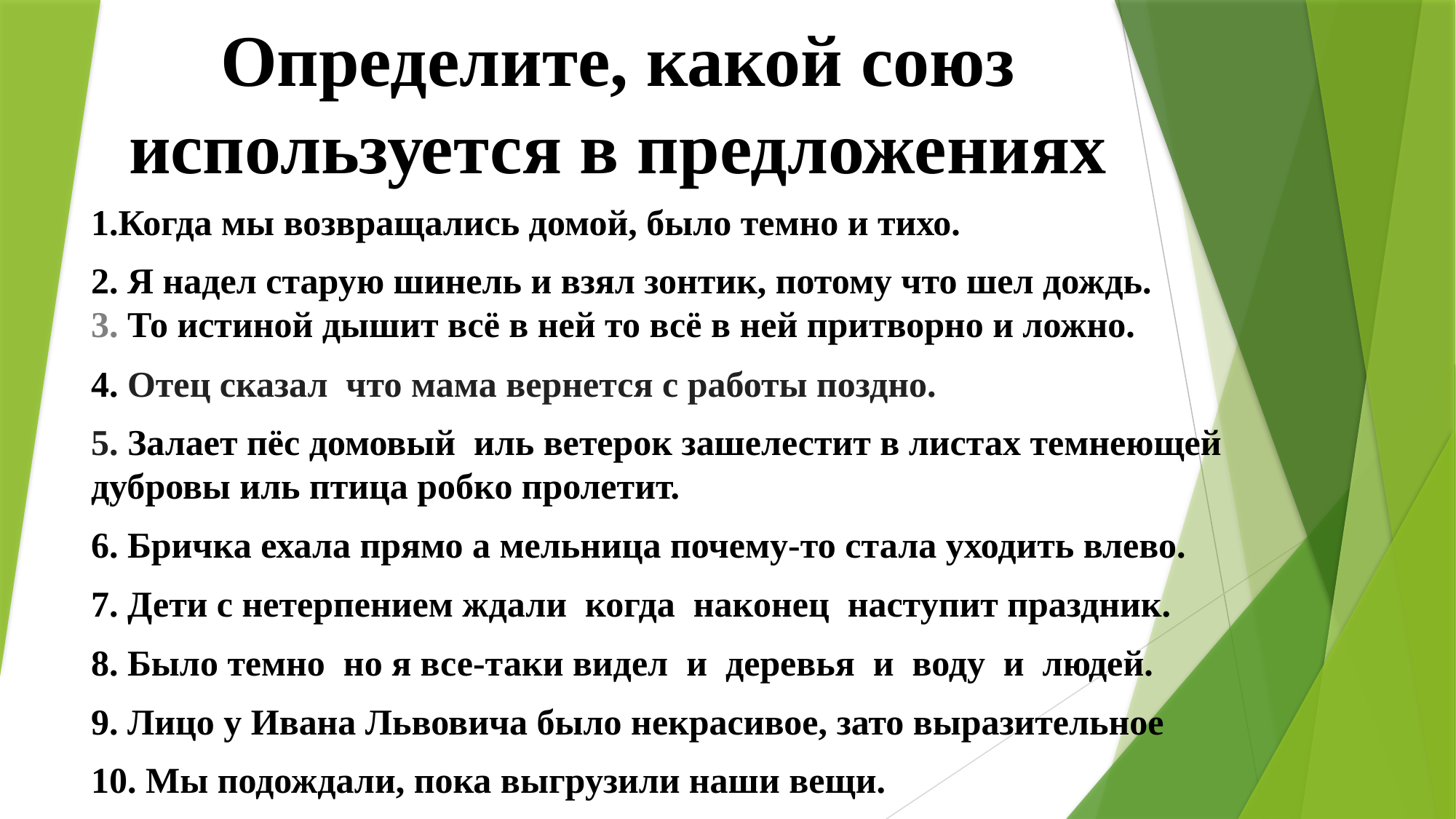

# Определите, какой союз используется в предложениях
1.Когда мы возвращались домой, было темно и тихо.
2. Я надел старую шинель и взял зонтик, потому что шел дождь.
3. То истиной дышит всё в ней то всё в ней притворно и ложно.
4. Отец сказал  что мама вернется с работы поздно.
5. Залает пёс домовый  иль ветерок зашелестит в листах темнеющей дубровы иль птица робко пролетит.
6. Бричка ехала прямо а мельница почему-то стала уходить влево.
7. Дети с нетерпением ждали  когда  наконец  наступит праздник.
8. Было темно  но я все-таки видел  и  деревья  и  воду  и  людей.
9. Лицо у Ивана Львовича было некрасивое, зато выразительное
10. Мы подождали, пока выгрузили наши вещи.